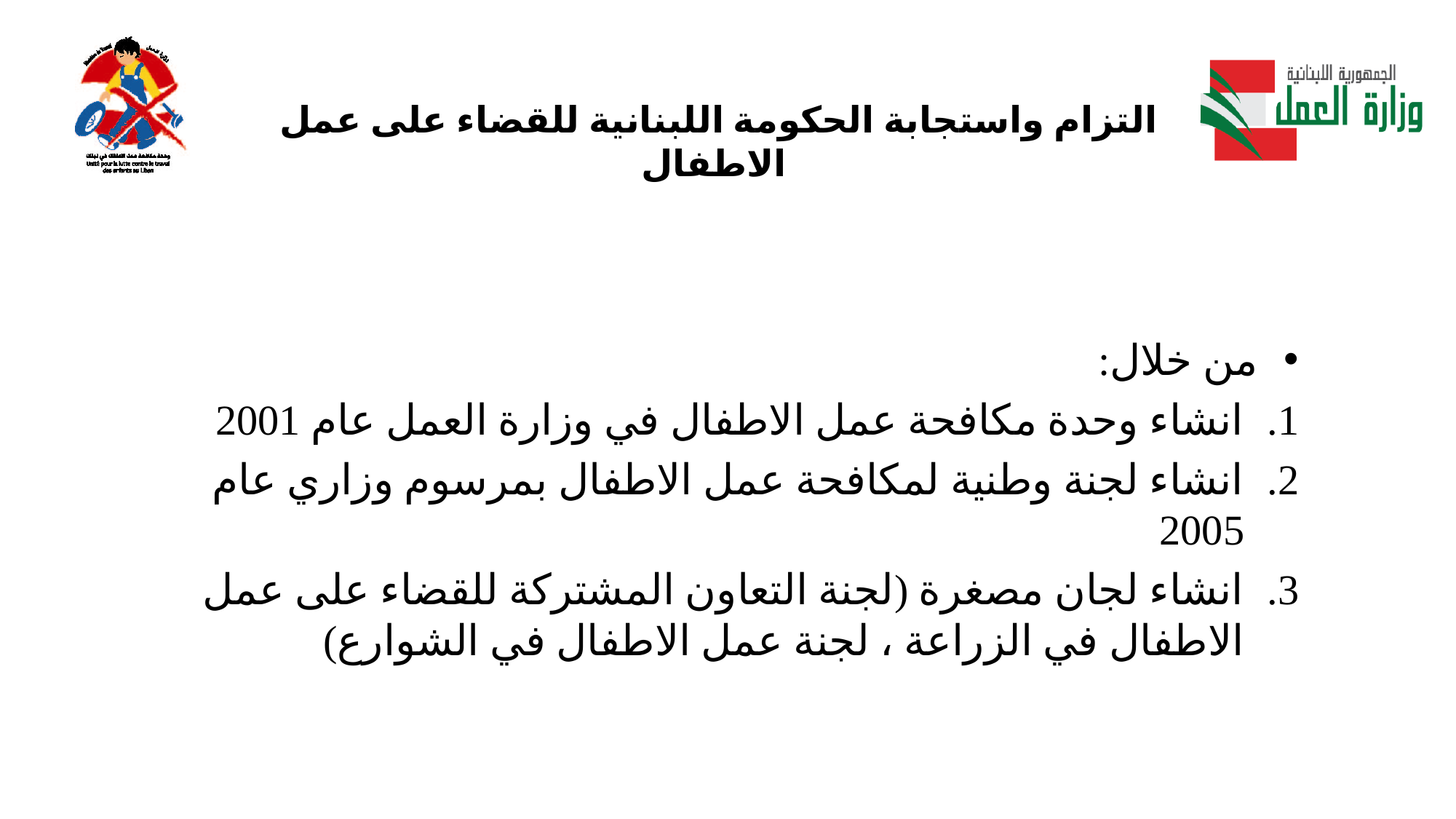

# التزام واستجابة الحكومة اللبنانية للقضاء على عمل الاطفال
من خلال:
انشاء وحدة مكافحة عمل الاطفال في وزارة العمل عام 2001
انشاء لجنة وطنية لمكافحة عمل الاطفال بمرسوم وزاري عام  	2005
انشاء لجان مصغرة (لجنة التعاون المشتركة للقضاء على عمل الاطفال في الزراعة ، لجنة عمل الاطفال في الشوارع)